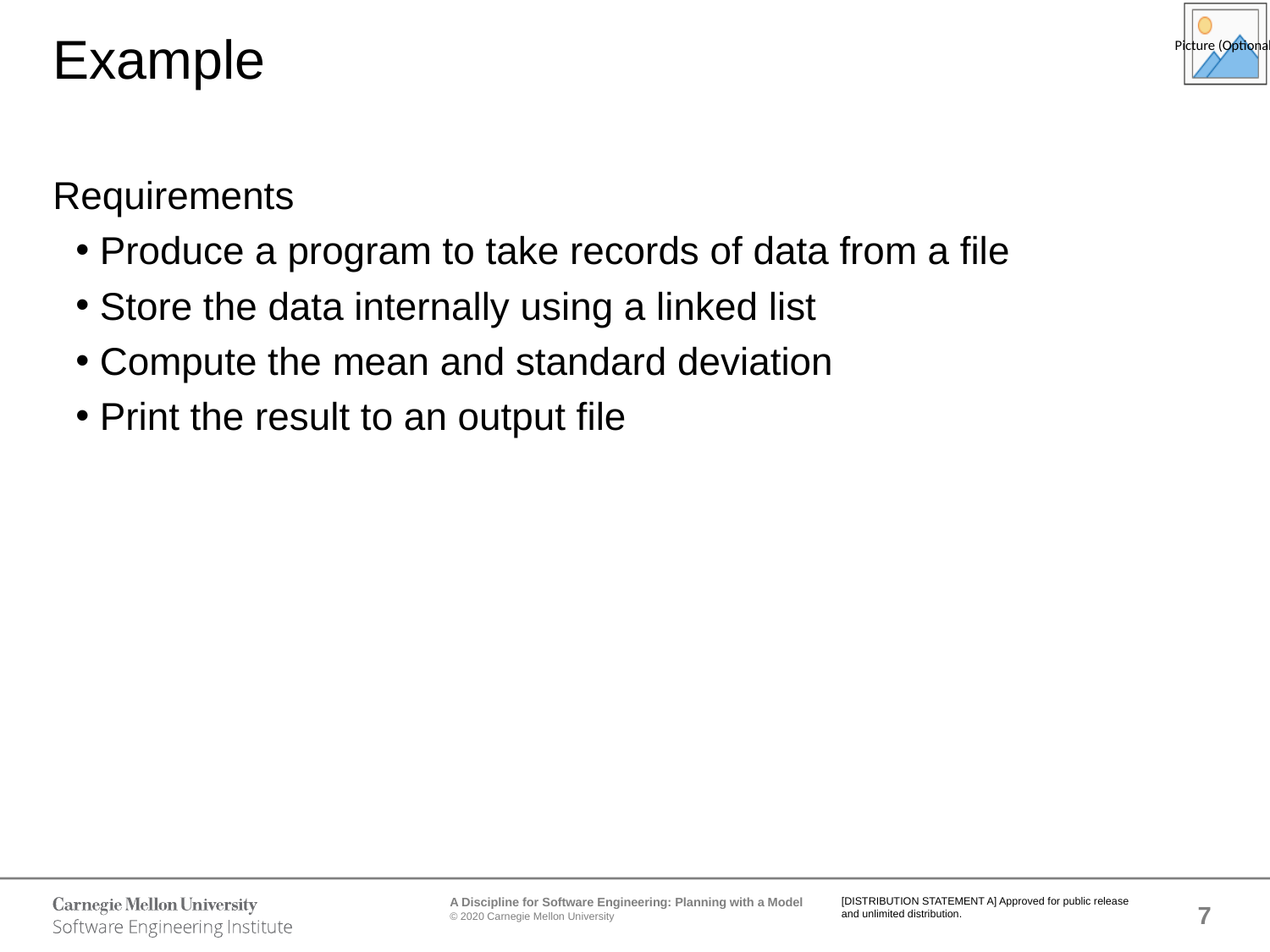

# Example
Requirements
Produce a program to take records of data from a file
Store the data internally using a linked list
Compute the mean and standard deviation
Print the result to an output file